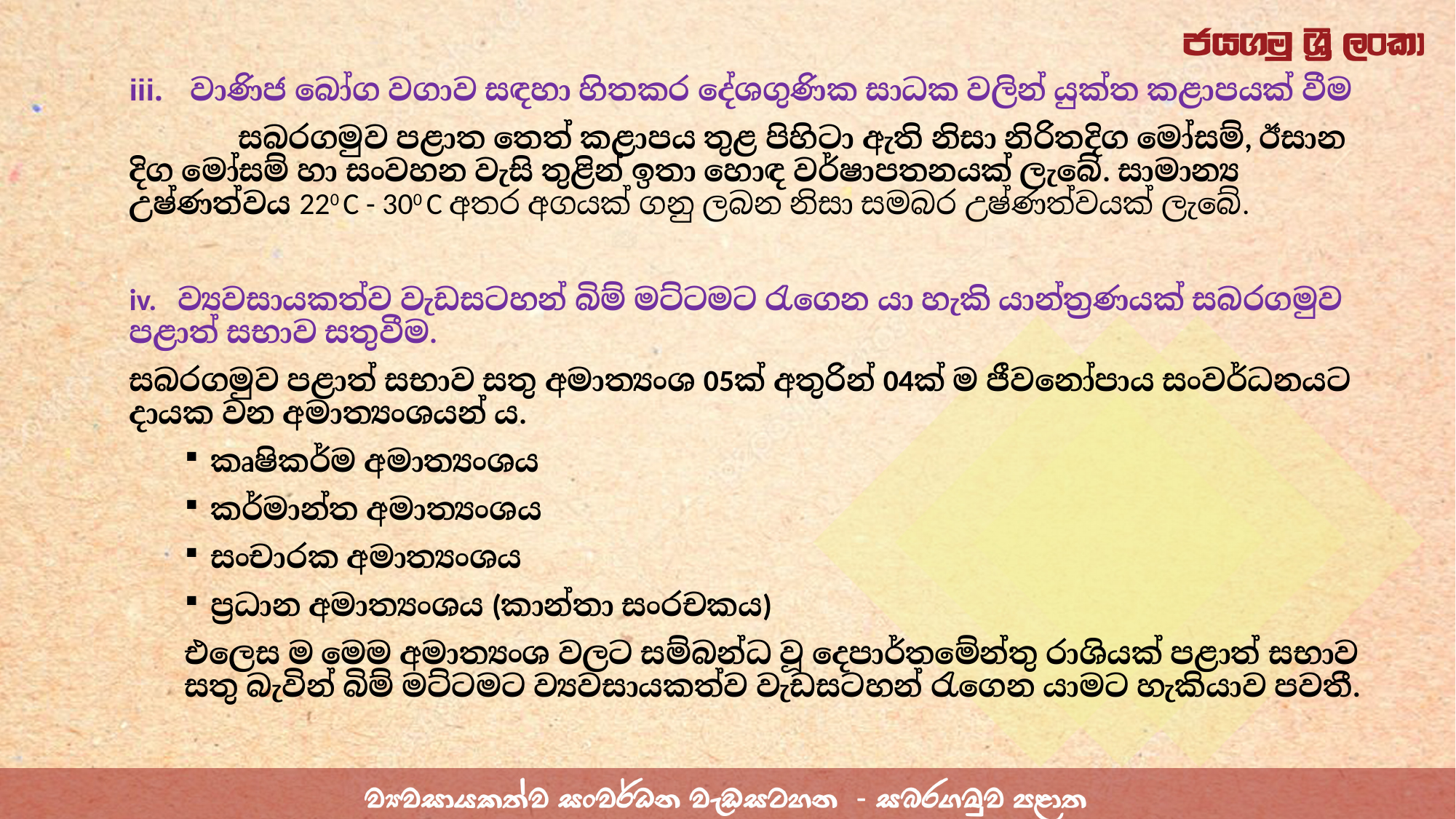

වාණිජ බෝග වගාව සඳහා හිතකර දේශගුණික සාධක වලින් යුක්ත කළාපයක් වීම
	සබරගමුව පළාත තෙත් කළාපය තුළ පිහිටා ඇති නිසා නිරිතදිග මෝසම්, ඊසාන දිග මෝසම් හා සංවහන වැසි තුළින් ඉතා හොඳ වර්ෂාපතනයක් ලැබේ. සාමාන්‍ය උෂ්ණත්වය 220 C - 300 C අතර අගයක් ගනු ලබන නිසා සමබර උෂ්ණත්වයක් ලැබේ.

iv.   ව්‍යවසායකත්ව වැඩසටහන් බිම් මට්ටමට රැගෙන යා හැකි යාන්ත්‍රණයක් සබරගමුව පළාත් සභාව සතුවීම.
සබරගමුව පළාත් සභාව සතු අමාත්‍යංශ 05ක් අතුරින් 04ක් ම ජීවනෝපාය සංවර්ධනයට දායක වන අමාත්‍යංශයන් ය.
කෘෂිකර්ම අමාත්‍යංශය
කර්මාන්ත අමාත්‍යංශය
සංචාරක අමාත්‍යංශය
ප්‍රධාන අමාත්‍යංශය (කාන්තා සංරචකය)
එලෙස ම මෙම අමාත්‍යංශ වලට සම්බන්ධ වූ දෙපාර්තමේන්තු රාශියක් පළාත් සභාව සතු බැවින් බිම් මට්ටමට ව්‍යවසායකත්ව වැඩසටහන් රැගෙන යාමට හැකියාව පවතී.